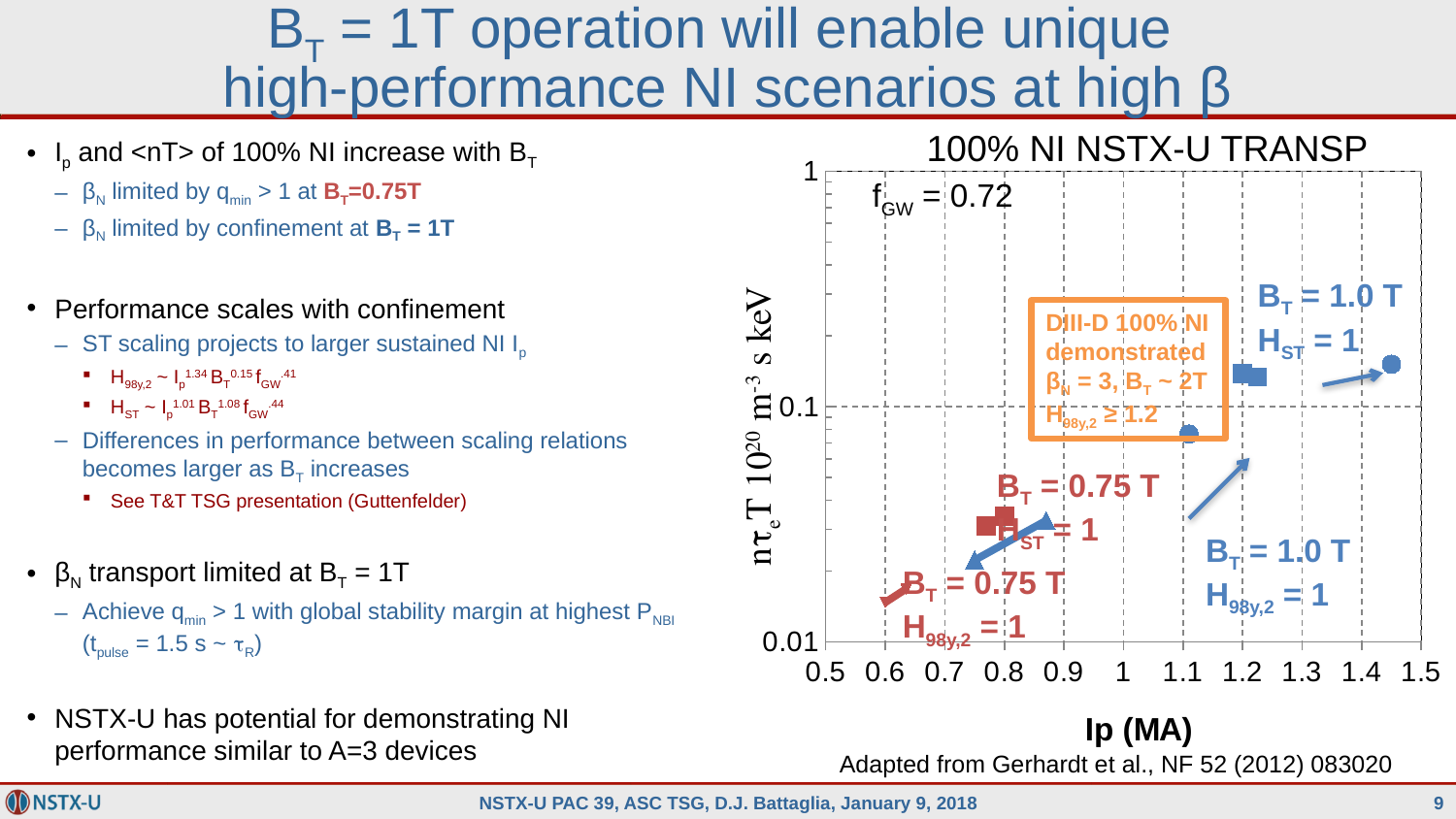

# BT = 1T operation will enable unique high-performance NI scenarios at high β
100% NI NSTX-U TRANSP
Ip and <nT> of 100% NI increase with BT
βN limited by qmin > 1 at BT=0.75T
βN limited by confinement at BT = 1T

Performance scales with confinement
ST scaling projects to larger sustained NI Ip
H98y,2 ~ Ip1.34 BT0.15 fGW.41
HST ~ Ip1.01 BT1.08 fGW.44
Differences in performance between scaling relations becomes larger as BT increases
See T&T TSG presentation (Guttenfelder)

βN transport limited at BT = 1T
Achieve qmin > 1 with global stability margin at highest PNBI (tpulse = 1.5 s ~ τR)

NSTX-U has potential for demonstrating NI performance similar to A=3 devices

### Chart

| Category |  |  |  |  |  |
|---|---|---|---|---|---|
fGW = 0.72
BT = 1.0 T
HST = 1
nτeT 1020 m-3 s keV
DIII-D 100% NI demonstrated
βN = 3, BT ~ 2T
H98y,2 ≥ 1.2
BT = 0.75 T
HST = 1
BT = 1.0 T
H98y,2 = 1
BT = 0.75 T
H98y,2 = 1
Adapted from Gerhardt et al., NF 52 (2012) 083020